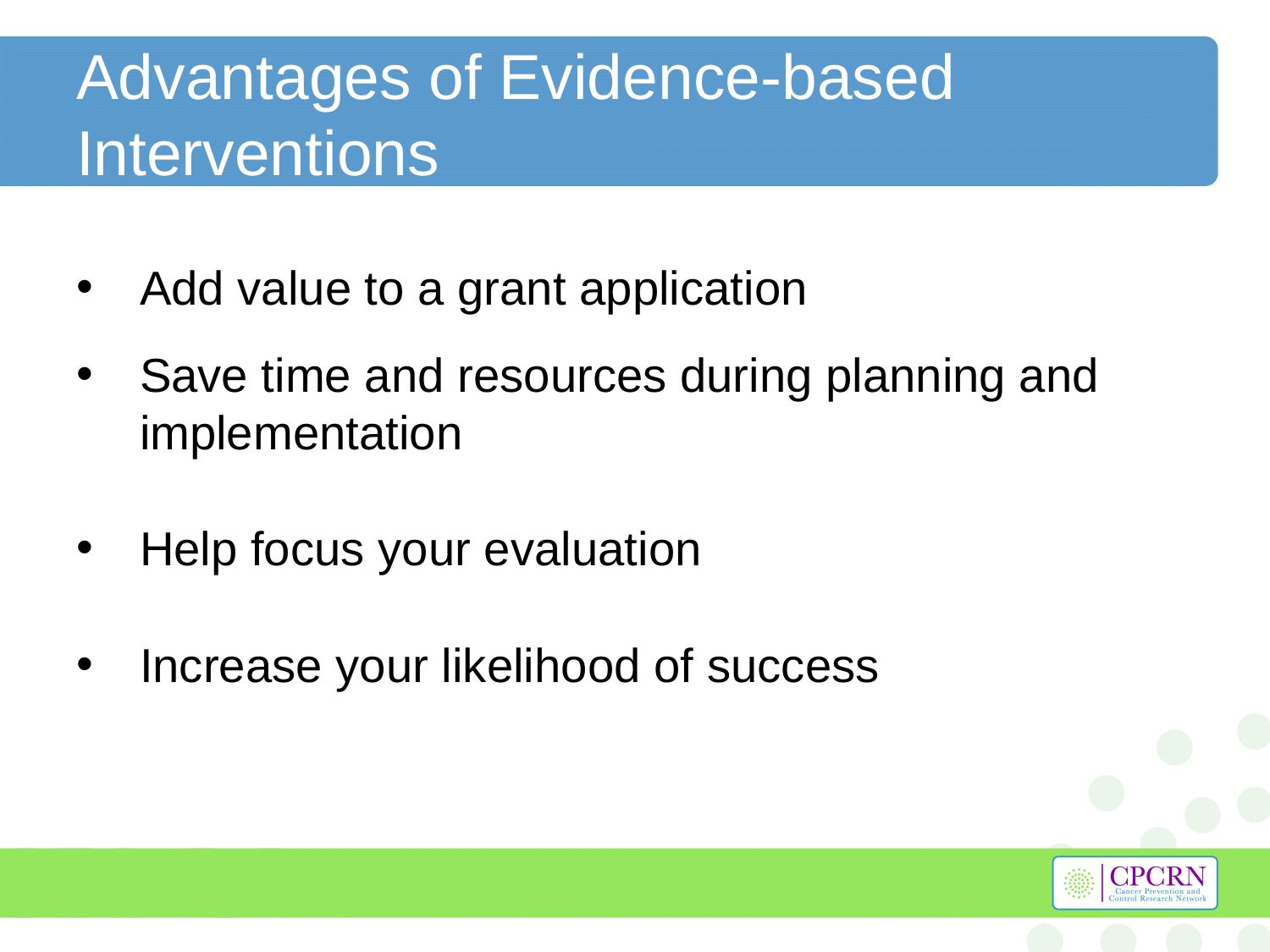

# Advantages of Evidence-based Interventions
Add value to a grant application
Save time and resources during planning and implementation
Help focus your evaluation
Increase your likelihood of success